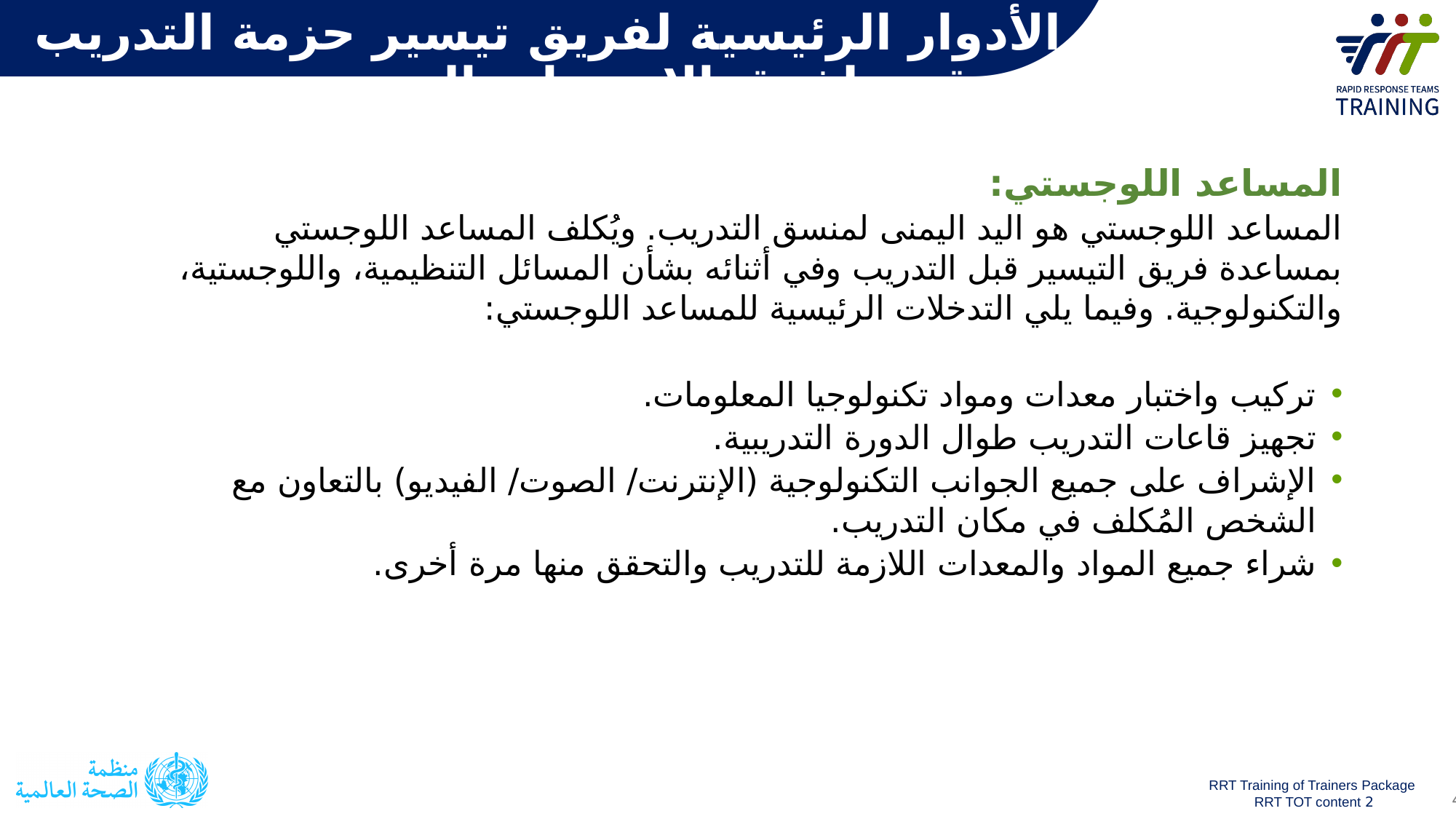

الأدوار الرئيسية لفريق تيسير حزمة التدريب المتقدم لفِرَق الاستجابة السريعة
المساعد اللوجستي:
المساعد اللوجستي هو اليد اليمنى لمنسق التدريب. ويُكلف المساعد اللوجستي بمساعدة فريق التيسير قبل التدريب وفي أثنائه بشأن المسائل التنظيمية، واللوجستية، والتكنولوجية. وفيما يلي التدخلات الرئيسية للمساعد اللوجستي:

تركيب واختبار معدات ومواد تكنولوجيا المعلومات.
تجهيز قاعات التدريب طوال الدورة التدريبية.
الإشراف على جميع الجوانب التكنولوجية (الإنترنت/ الصوت/ الفيديو) بالتعاون مع الشخص المُكلف في مكان التدريب.
شراء جميع المواد والمعدات اللازمة للتدريب والتحقق منها مرة أخرى.